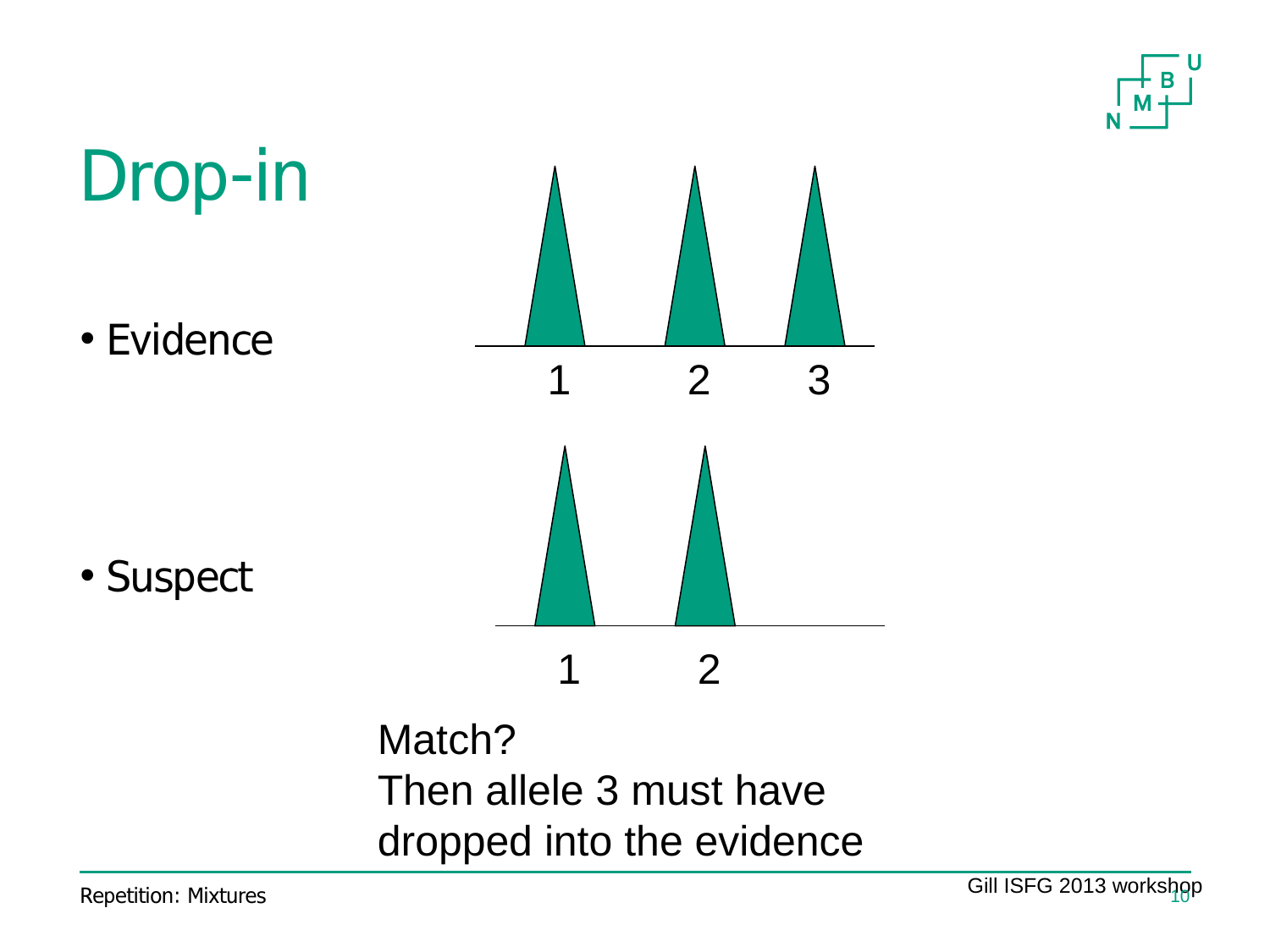

# Drop-in

1
2
3

Evidence

Suspect

1
2
Match?
Then allele 3 must have dropped into the evidence
Gill ISFG 2013 workshop
Repetition: Mixtures
10